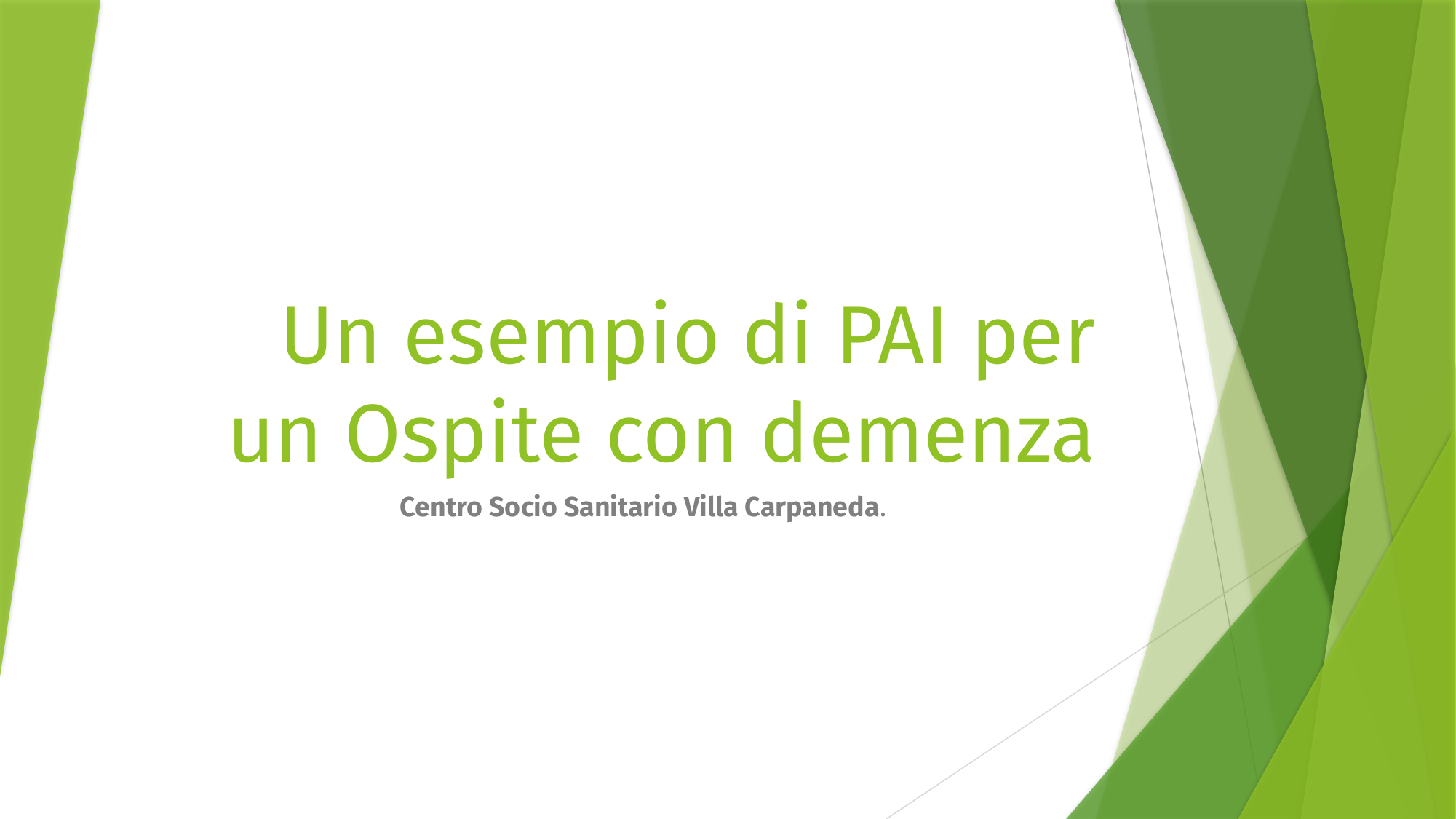

# Un esempio di PAI per un Ospite con demenza
Centro Socio Sanitario Villa Carpaneda.